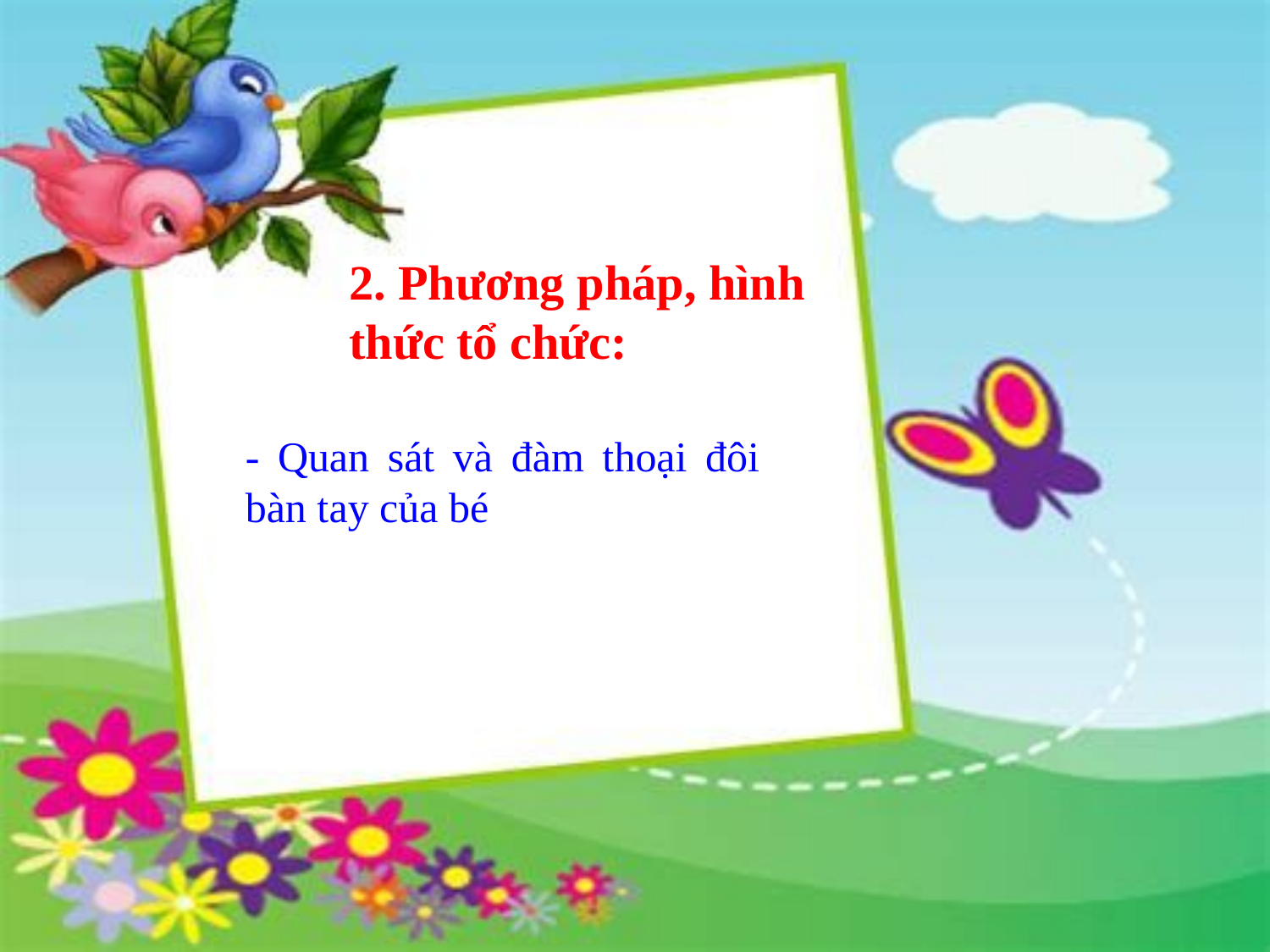

2. Phương pháp, hình thức tổ chức:
- Quan sát và đàm thoại đôi bàn tay của bé